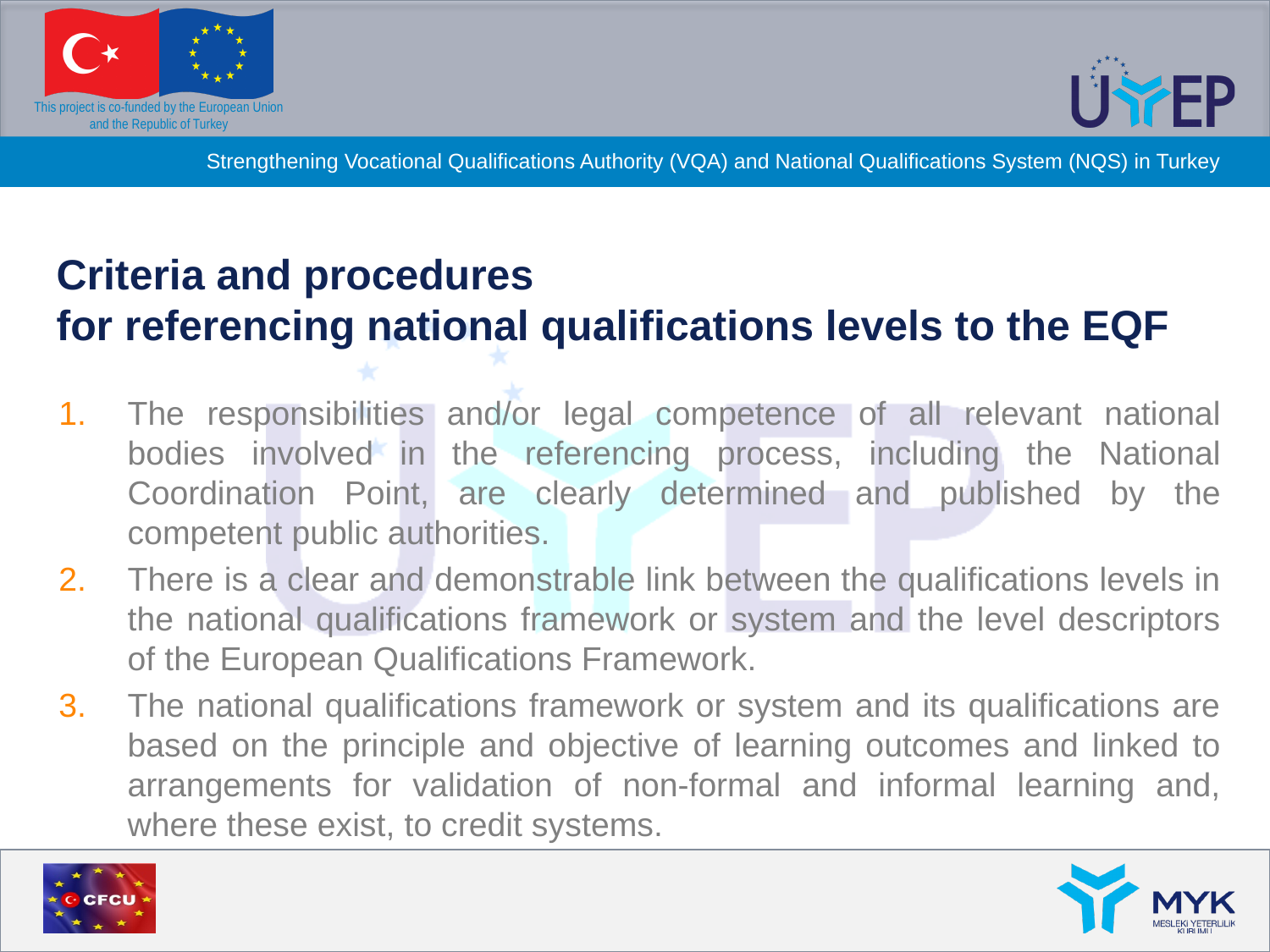

# Criteria and procedures for referencing national qualifications levels to the EQF
The responsibilities and/or legal competence of all relevant national bodies involved in the referencing process, including the National Coordination Point, are clearly determined and published by the competent public authorities.
There is a clear and demonstrable link between the qualifications levels in the national qualifications framework or system and the level descriptors of the European Qualifications Framework.
The national qualifications framework or system and its qualifications are based on the principle and objective of learning outcomes and linked to arrangements for validation of non-formal and informal learning and, where these exist, to credit systems.